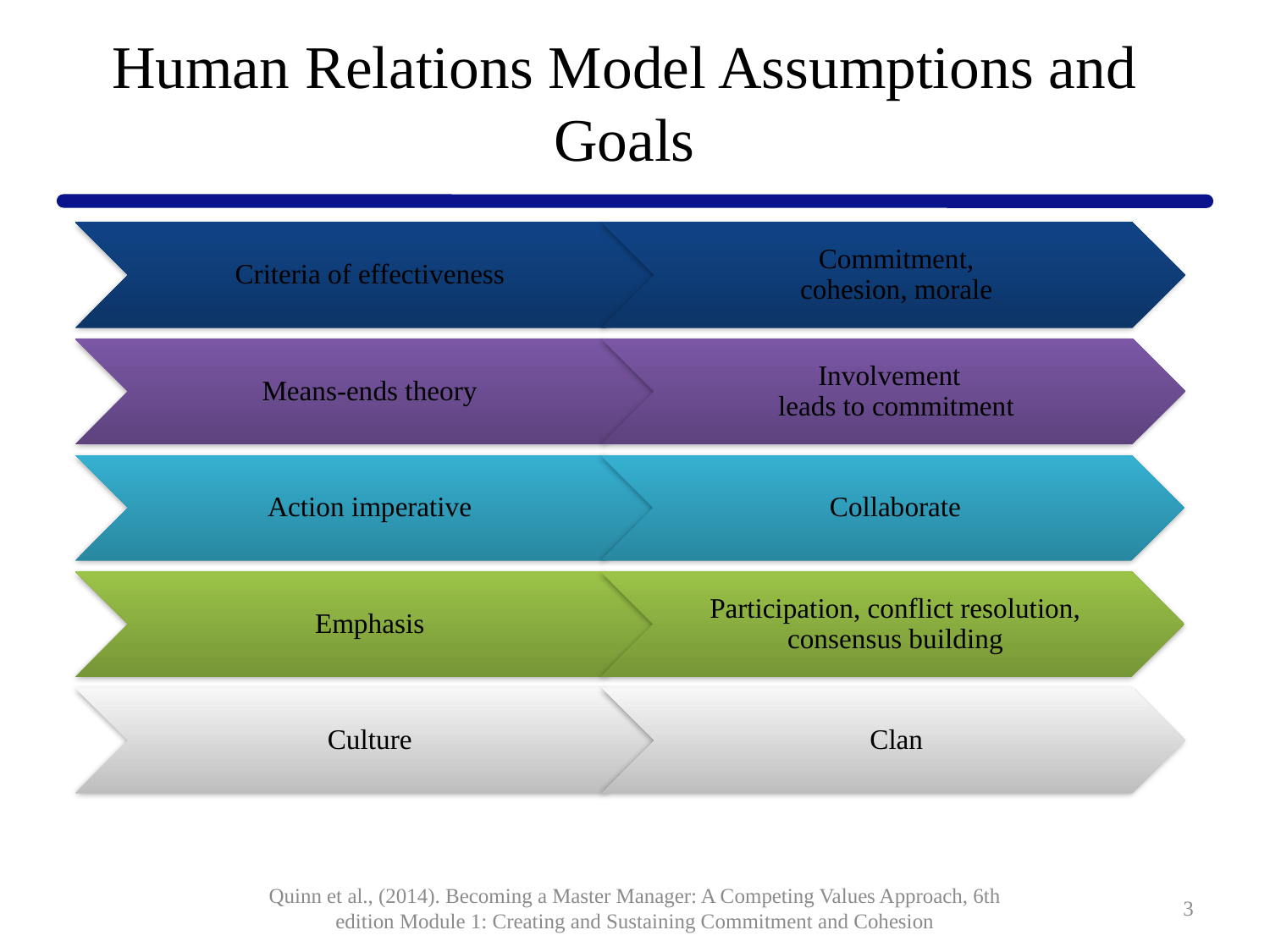

# Human Relations Model Assumptions and Goals
Criteria of effectiveness
Commitment,
cohesion, morale
Means-ends theory
Involvement
leads to commitment
Action imperative
Collaborate
Emphasis
Participation, conflict resolution, consensus building
Culture
Clan
Quinn et al., (2014). Becoming a Master Manager: A Competing Values Approach, 6th edition Module 1: Creating and Sustaining Commitment and Cohesion
3